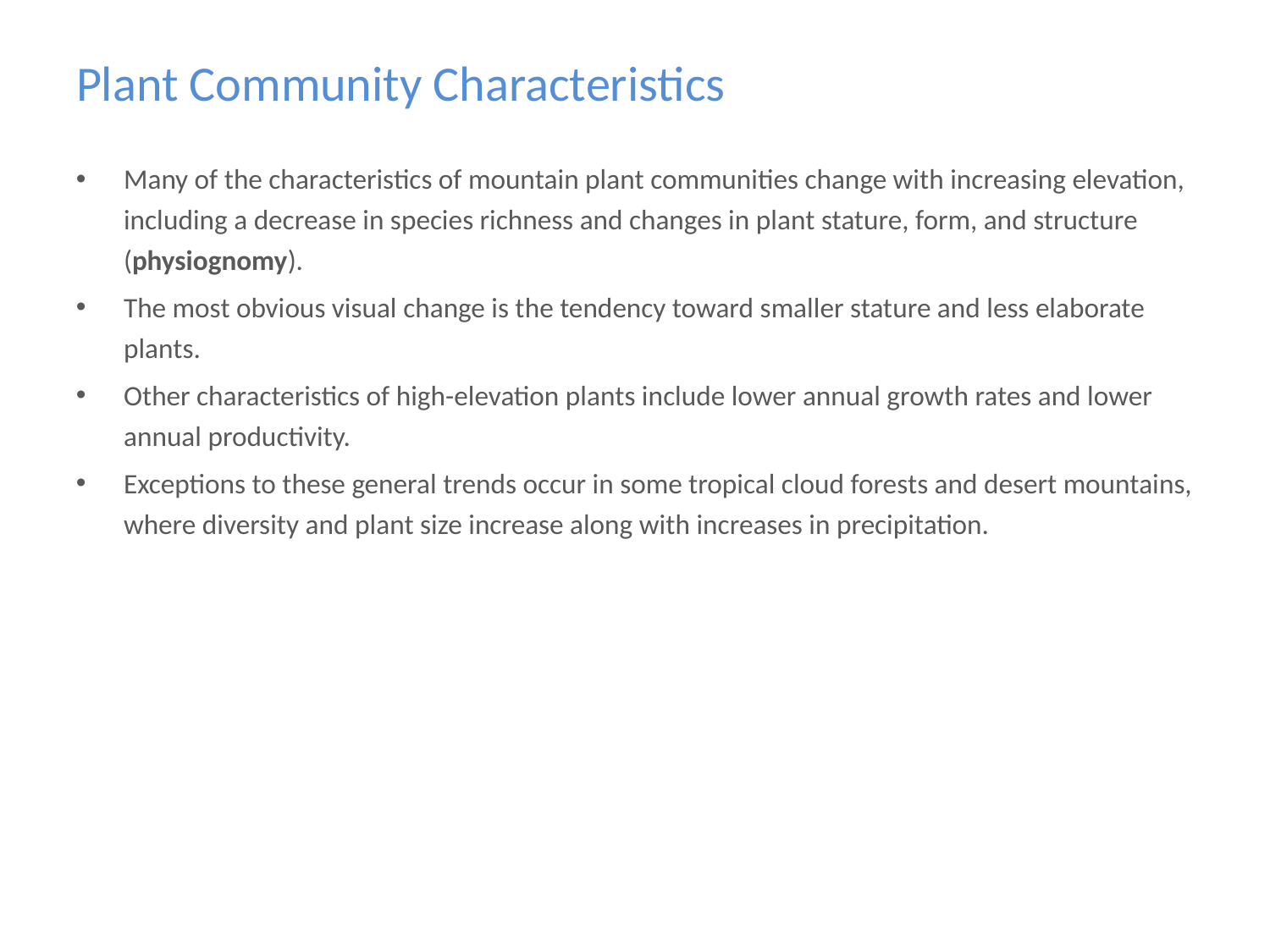

# Plant Community Characteristics
Many of the characteristics of mountain plant communities change with increasing elevation, including a decrease in species richness and changes in plant stature, form, and structure (physiognomy).
The most obvious visual change is the tendency toward smaller stature and less elaborate plants.
Other characteristics of high-elevation plants include lower annual growth rates and lower annual productivity.
Exceptions to these general trends occur in some tropical cloud forests and desert mountains, where diversity and plant size increase along with increases in precipitation.